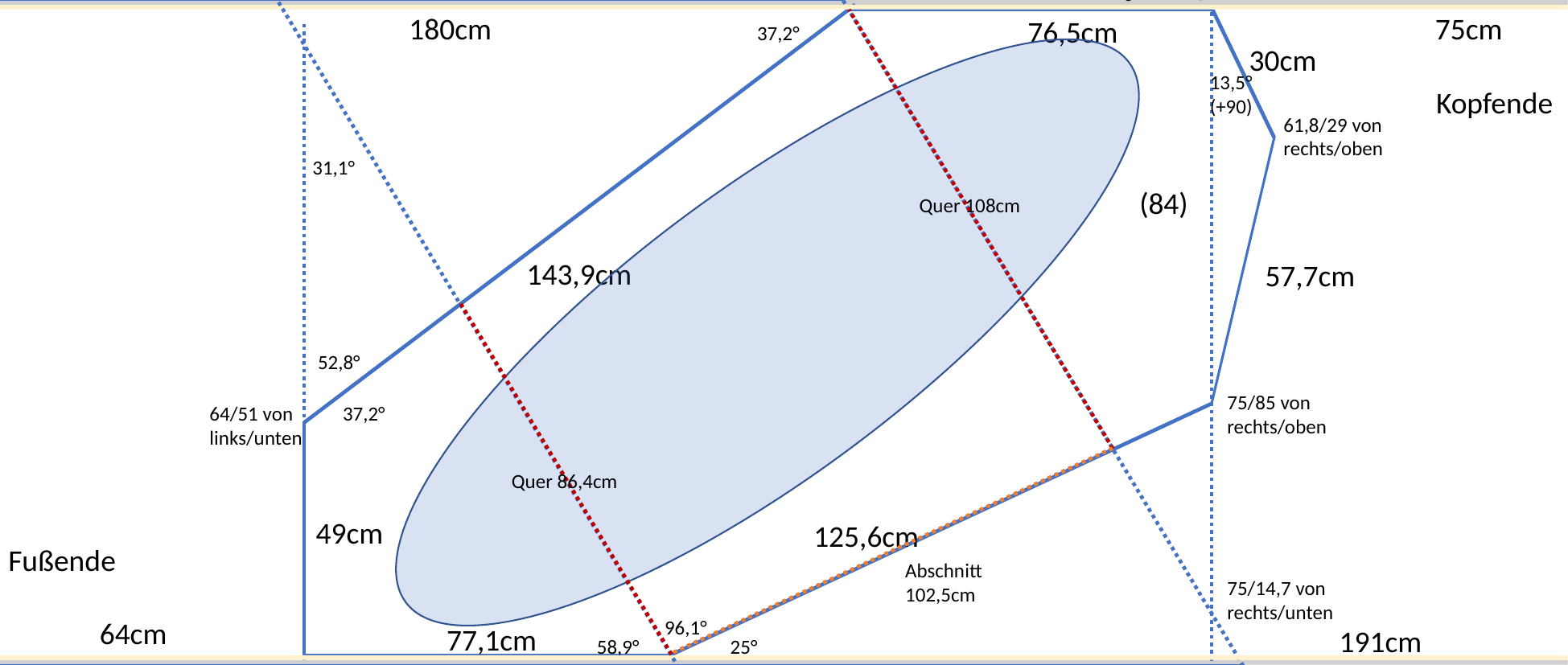

So anzeichnen auf der kalandrierten Seite als Nähte direkt an den Daunen: in der Quiltfläche ist jetzt die Nahtzugabe an den Rändern eingerechnet (Quiltfläche wird kleiner).
Außerhalb der angezeichneten Nähte kommen jeweils noch 2,5 cm am unteren Stoff dazu als Nahtzugabe.
152,5cm von rechts
an Stoffkante
57,9cm von links
an Stoffkante
(76,5cm: Sowohl links, als auch rechts muss verlängert werden)
180cm
75cm

76,5cm
37,2°
30cm
13,5°
(+90)
Kopfende
61,8/29 von rechts/oben
31,1°
(84)
Quer 108cm

143,9cm
57,7cm
52,8°
75/85 von rechts/oben
64/51 von links/unten
37,2°
Quer 86,4cm
49cm
125,6cm
Fußende
Abschnitt 102,5cm
75/14,7 von rechts/unten
64cm
96,1°
77,1cm

191cm
25°
58,9°

142,3cm von links
an Stoffkante
68,1cm von rechts
an Stoffkante
Rand 1cm +
1cm Nahtzugabe Quilt (gelb)